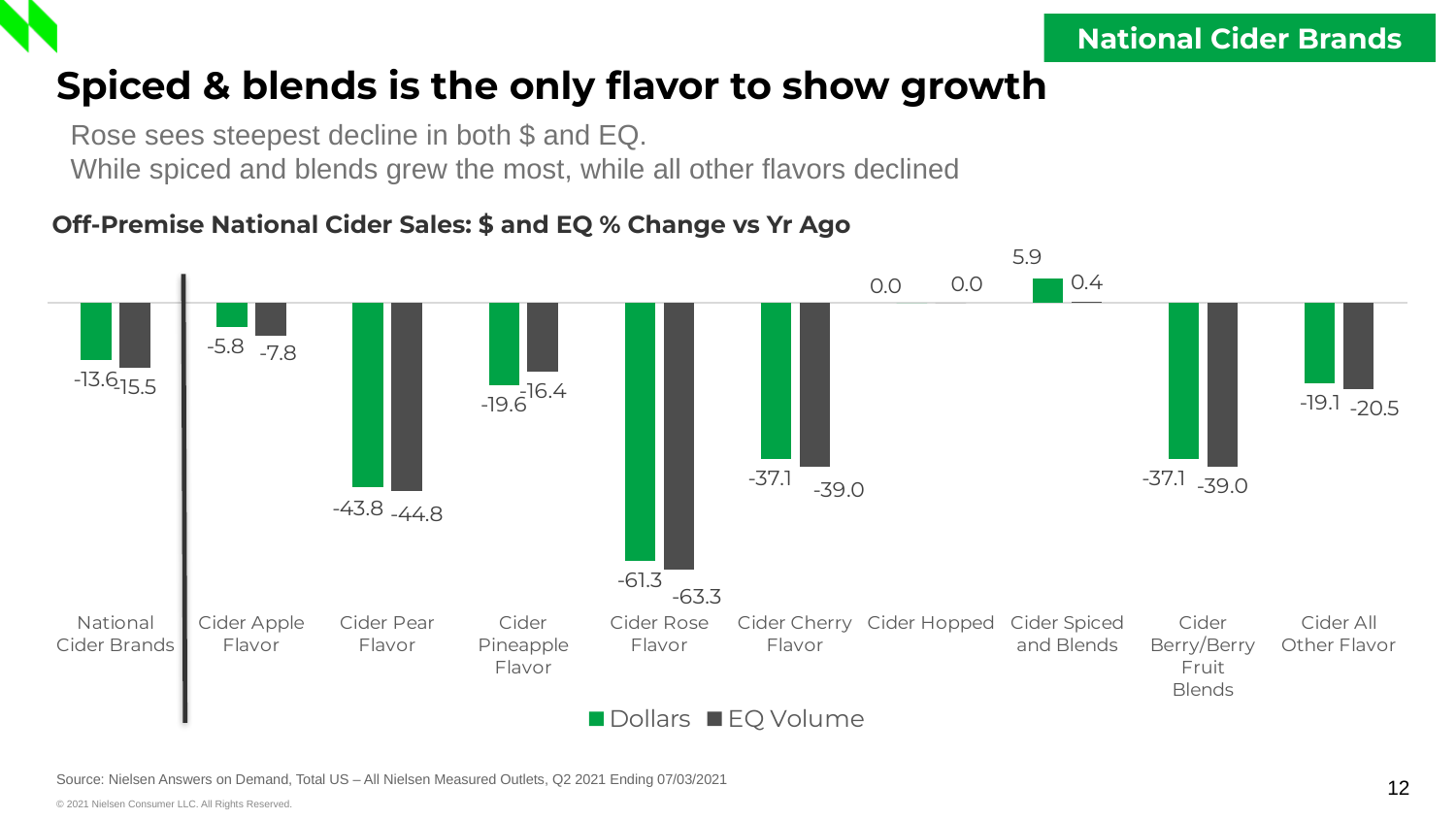

National Cider Brands
Spiced & blends is the only flavor to show growth
Rose sees steepest decline in both $ and EQ.
While spiced and blends grew the most, while all other flavors declined
Off-Premise National Cider Sales: $ and EQ % Change vs Yr Ago

### Chart

| Category | Dollars | EQ Volume |
|---|---|---|
| National Cider Brands | -13.592 | -15.52 |
| Cider Apple Flavor | -5.84 | -7.787 |
| Cider Pear Flavor | -43.799 | -44.782 |
| Cider Pineapple Flavor | -19.645 | -16.414 |
| Cider Rose Flavor | -61.33 | -63.32 |
| Cider Cherry Flavor | -37.061 | -39.01 |
| Cider Hopped | 0.0 | 0.0 |
| Cider Spiced and Blends | 5.862 | 0.365 |
| Cider Berry/Berry Fruit Blends | -37.061 | -39.01 |
| Cider All Other Flavor | -19.137 | -20.549 |
12
Source: Nielsen Answers on Demand, Total US – All Nielsen Measured Outlets, Q2 2021 Ending 07/03/2021